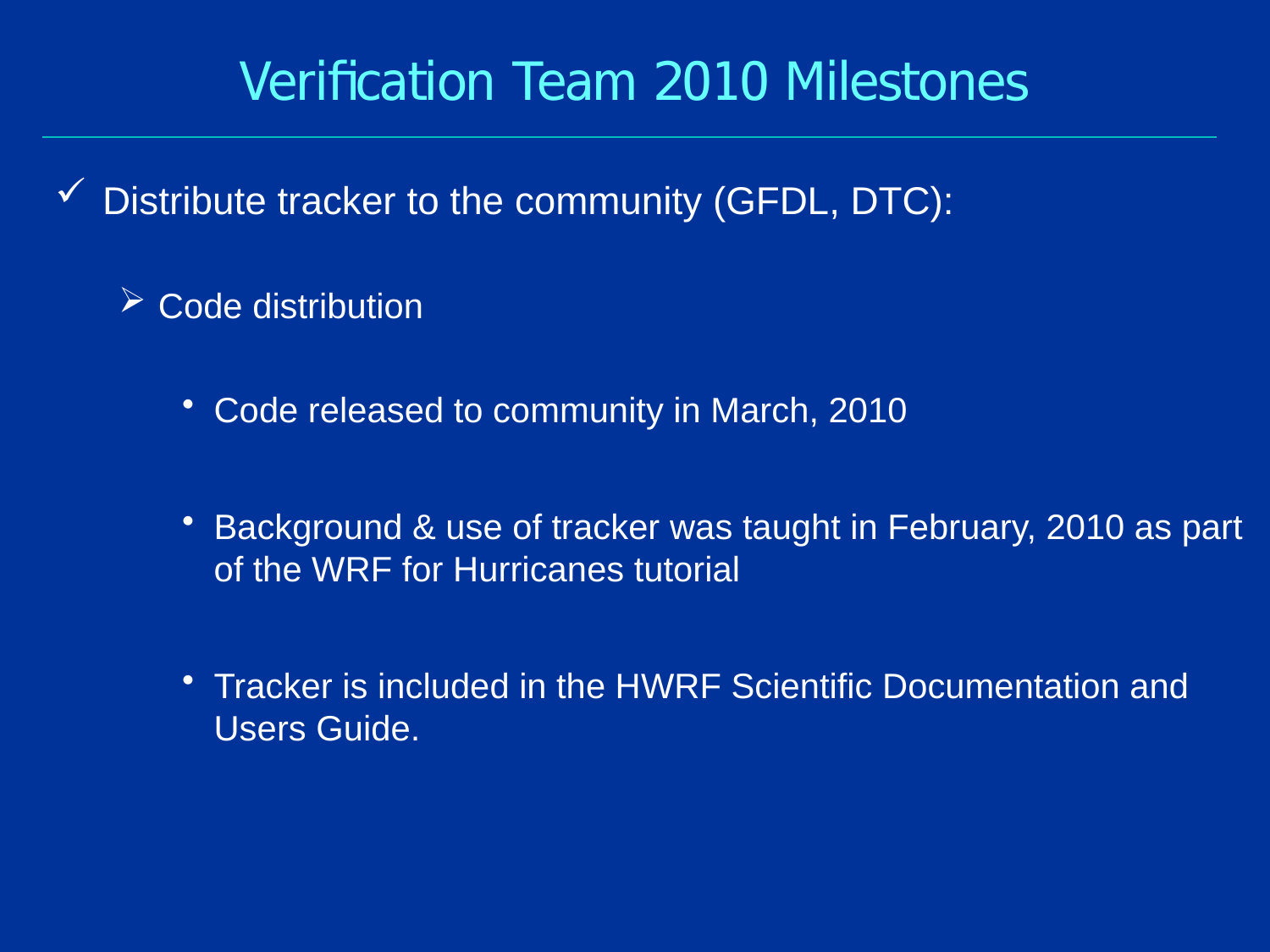

# Verification Team 2010 Milestones
Distribute tracker to the community (GFDL, DTC):

Code distribution

Code released to community in March, 2010

Background & use of tracker was taught in February, 2010 as part of the WRF for Hurricanes tutorial

Tracker is included in the HWRF Scientific Documentation and Users Guide.